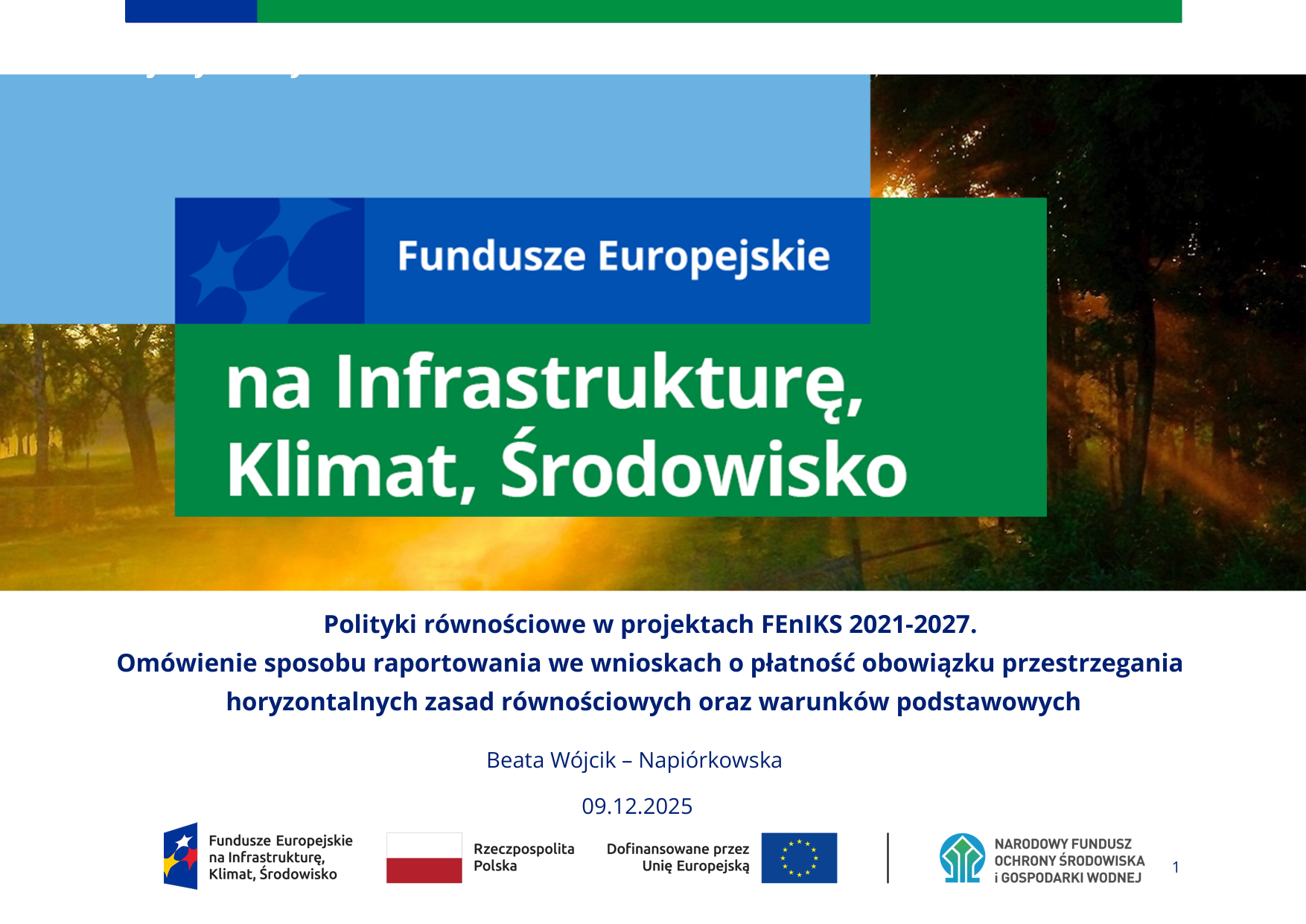

# Slajd tytułowy
Polityki równościowe w projektach FEnIKS 2021-2027.
Omówienie sposobu raportowania we wnioskach o płatność obowiązku przestrzegania
horyzontalnych zasad równościowych oraz warunków podstawowych
Beata Wójcik – Napiórkowska
09.12.2025
1